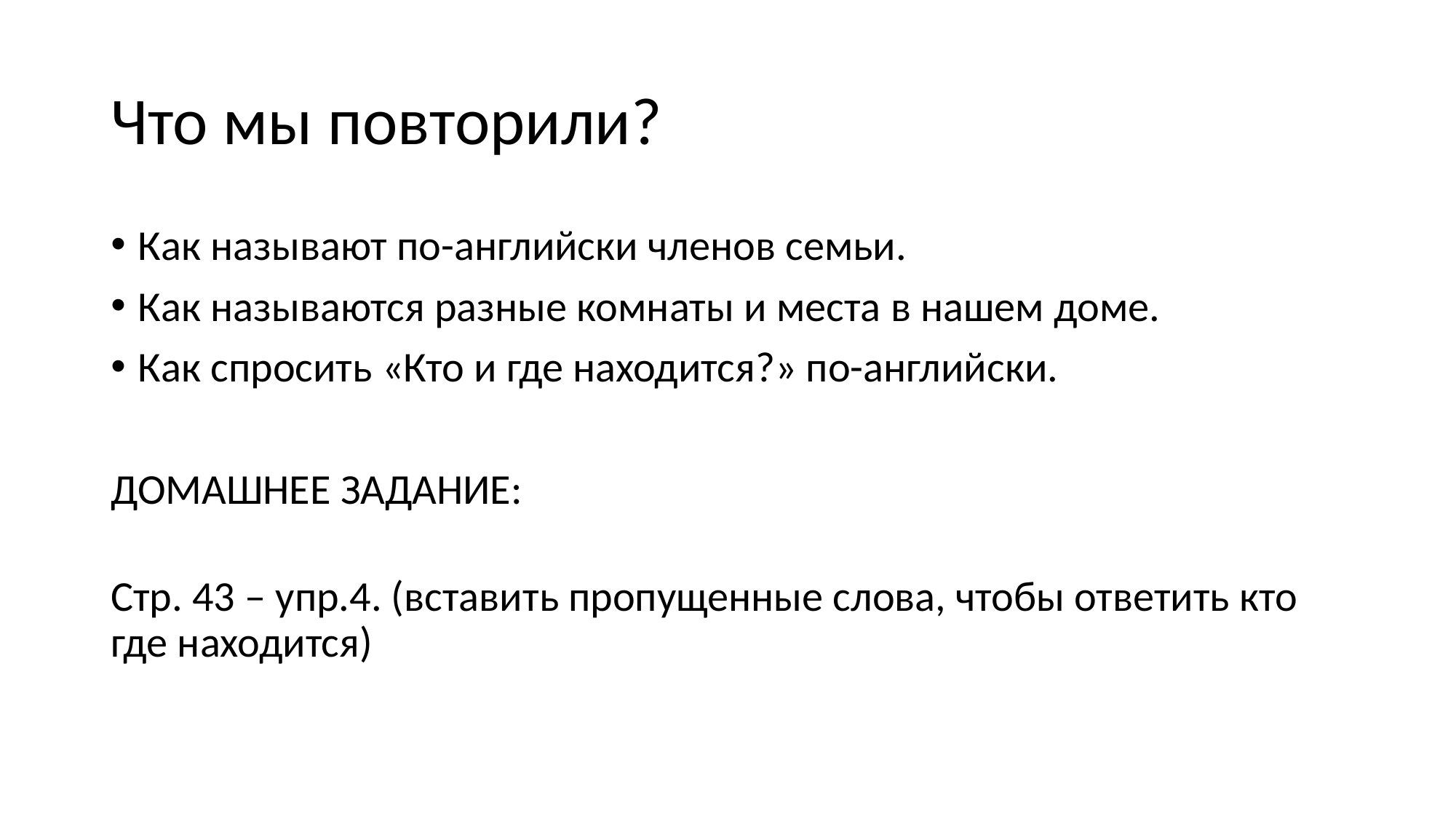

# Что мы повторили?
Как называют по-английски членов семьи.
Как называются разные комнаты и места в нашем доме.
Как спросить «Кто и где находится?» по-английски.

ДОМАШНЕЕ ЗАДАНИЕ:
Стр. 43 – упр.4. (вставить пропущенные слова, чтобы ответить кто где находится)